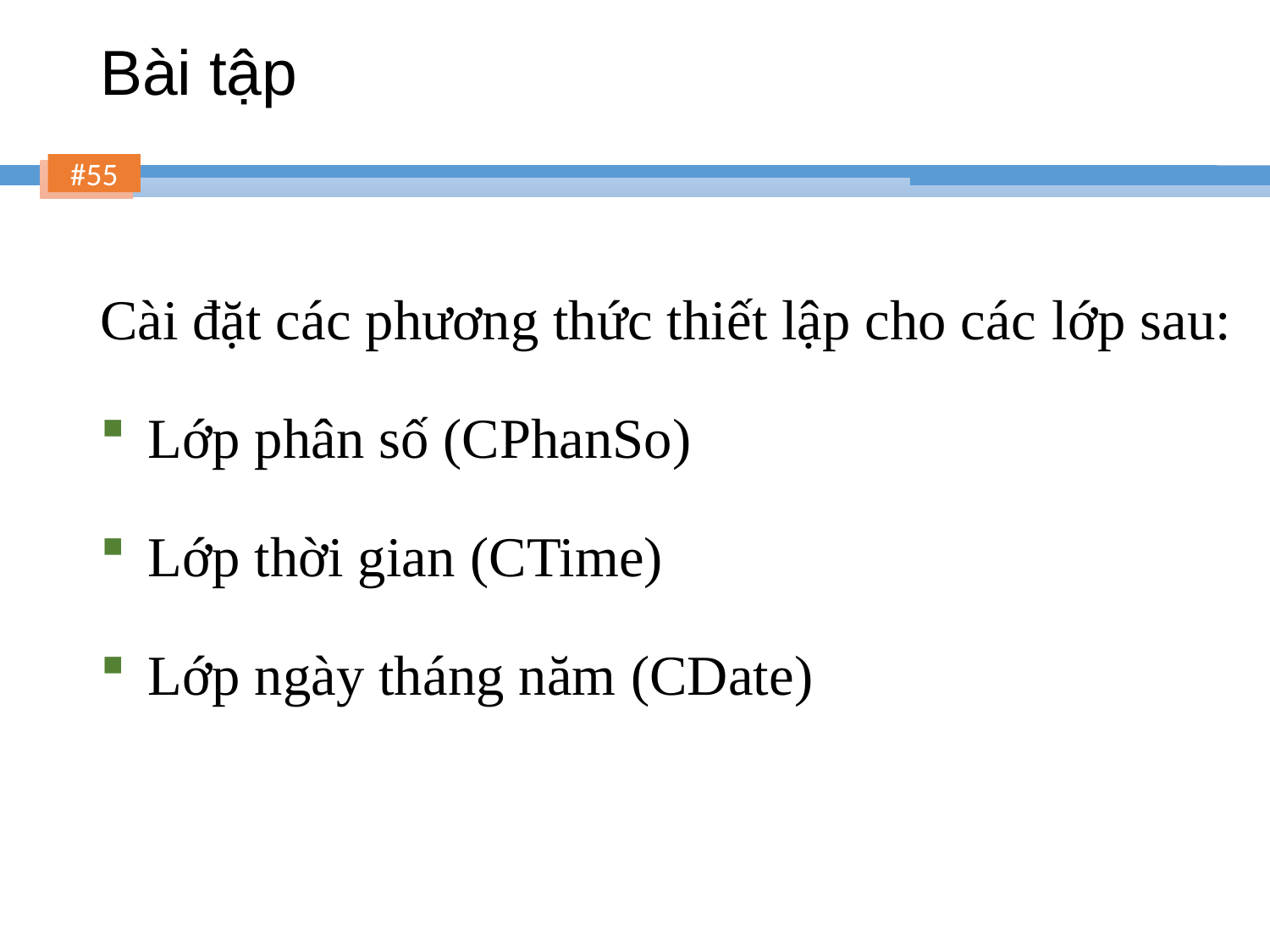

# Bài tập
Cài đặt các phương thức thiết lập cho các lớp sau:
Lớp phân số (CPhanSo)
Lớp thời gian (CTime)
Lớp ngày tháng năm (CDate)